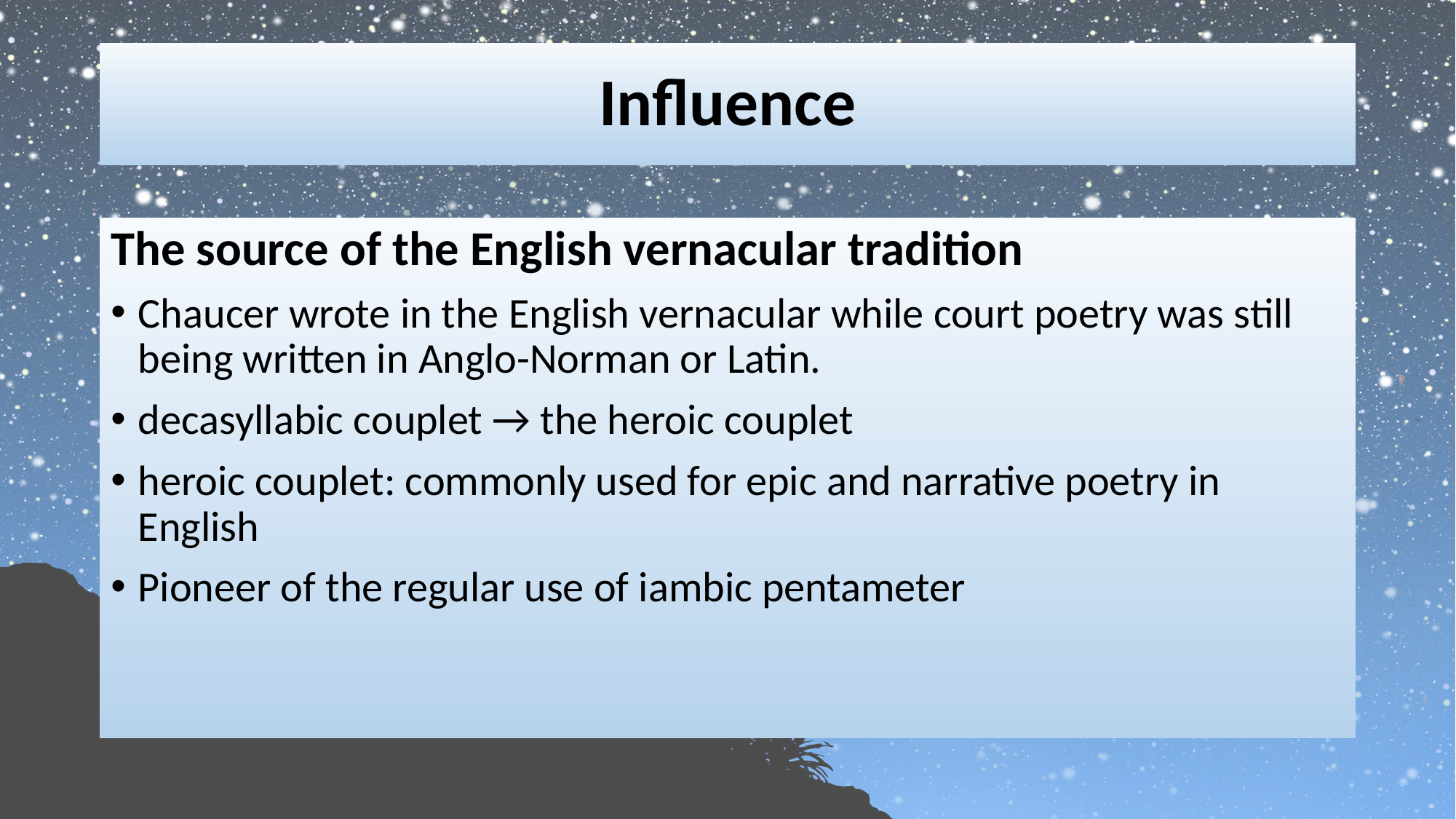

# Influence
The source of the English vernacular tradition
Chaucer wrote in the English vernacular while court poetry was still being written in Anglo-Norman or Latin.
decasyllabic couplet → the heroic couplet
heroic couplet: commonly used for epic and narrative poetry in English
Pioneer of the regular use of iambic pentameter